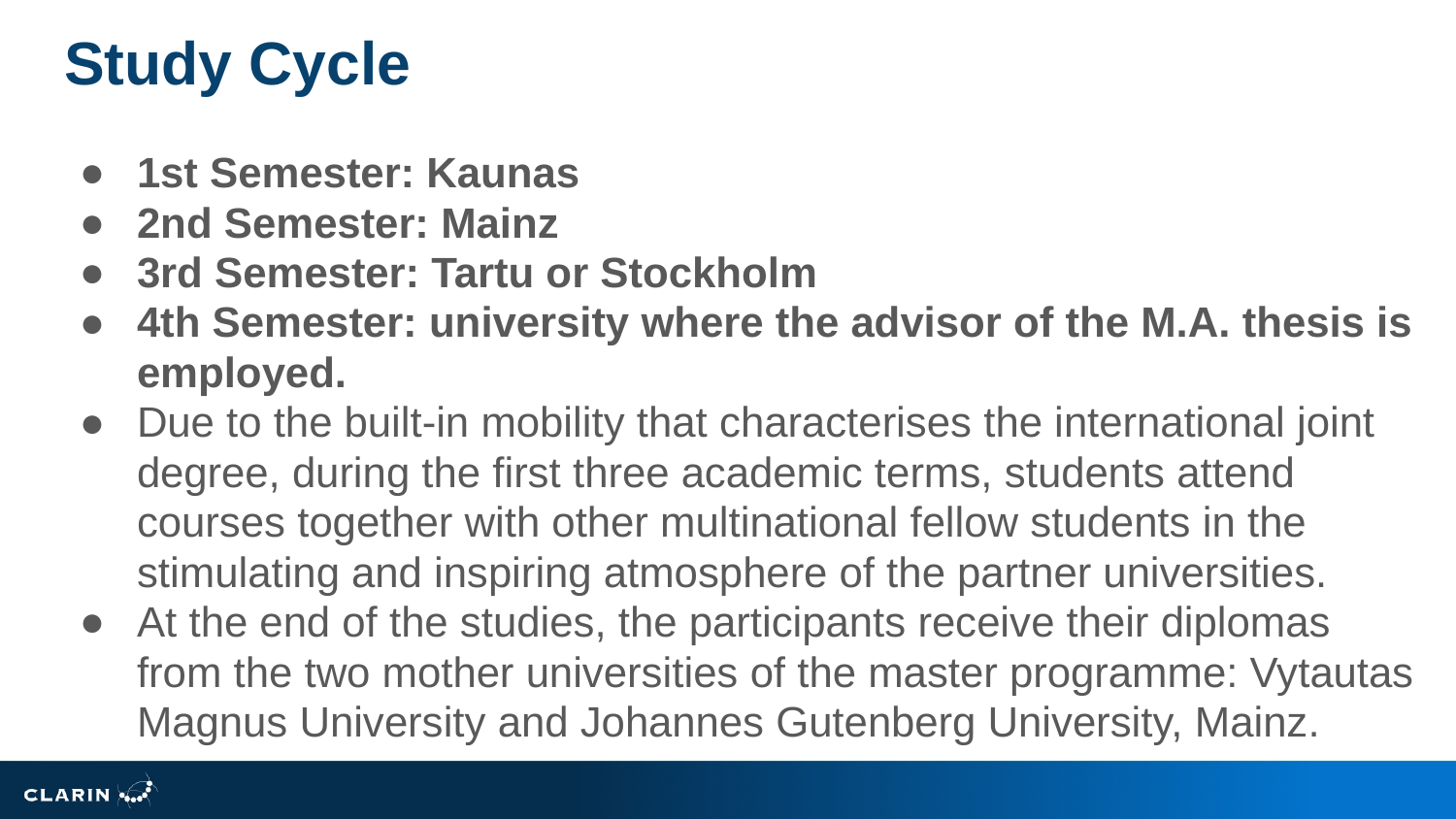

# Study Cycle
1st Semester: Kaunas
2nd Semester: Mainz
3rd Semester: Tartu or Stockholm
4th Semester: university where the advisor of the M.A. thesis is employed.
Due to the built-in mobility that characterises the international joint degree, during the first three academic terms, students attend courses together with other multinational fellow students in the stimulating and inspiring atmosphere of the partner universities.
At the end of the studies, the participants receive their diplomas from the two mother universities of the master programme: Vytautas Magnus University and Johannes Gutenberg University, Mainz.